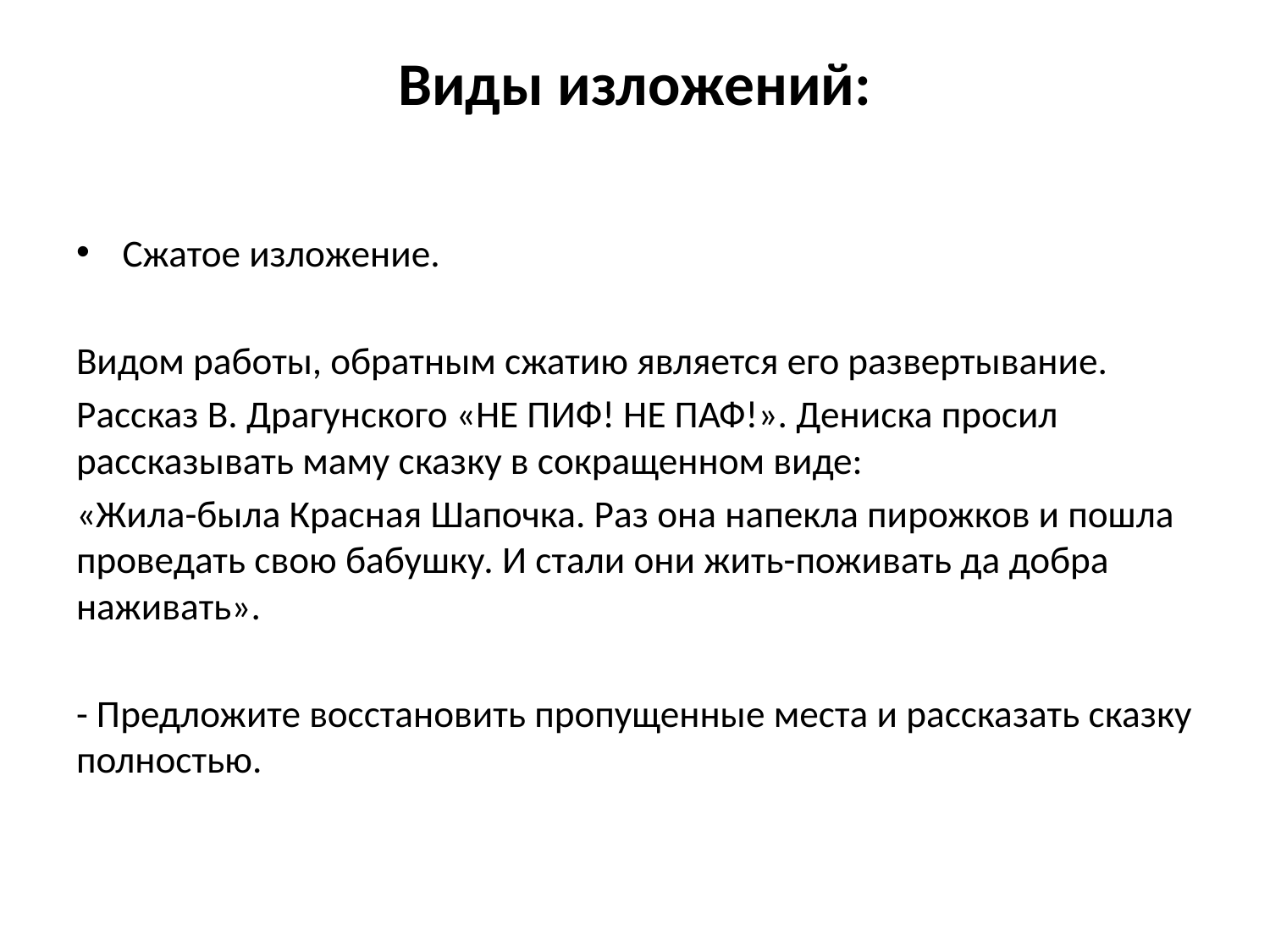

# Виды изложений:
Сжатое изложение.

Видом работы, обратным сжатию является его развертывание.
Рассказ В. Драгунского «НЕ ПИФ! НЕ ПАФ!». Дениска просил рассказывать маму сказку в сокращенном виде:
«Жила-была Красная Шапочка. Раз она напекла пирожков и пошла проведать свою бабушку. И стали они жить-поживать да добра наживать».

- Предложите восстановить пропущенные места и рассказать сказку полностью.